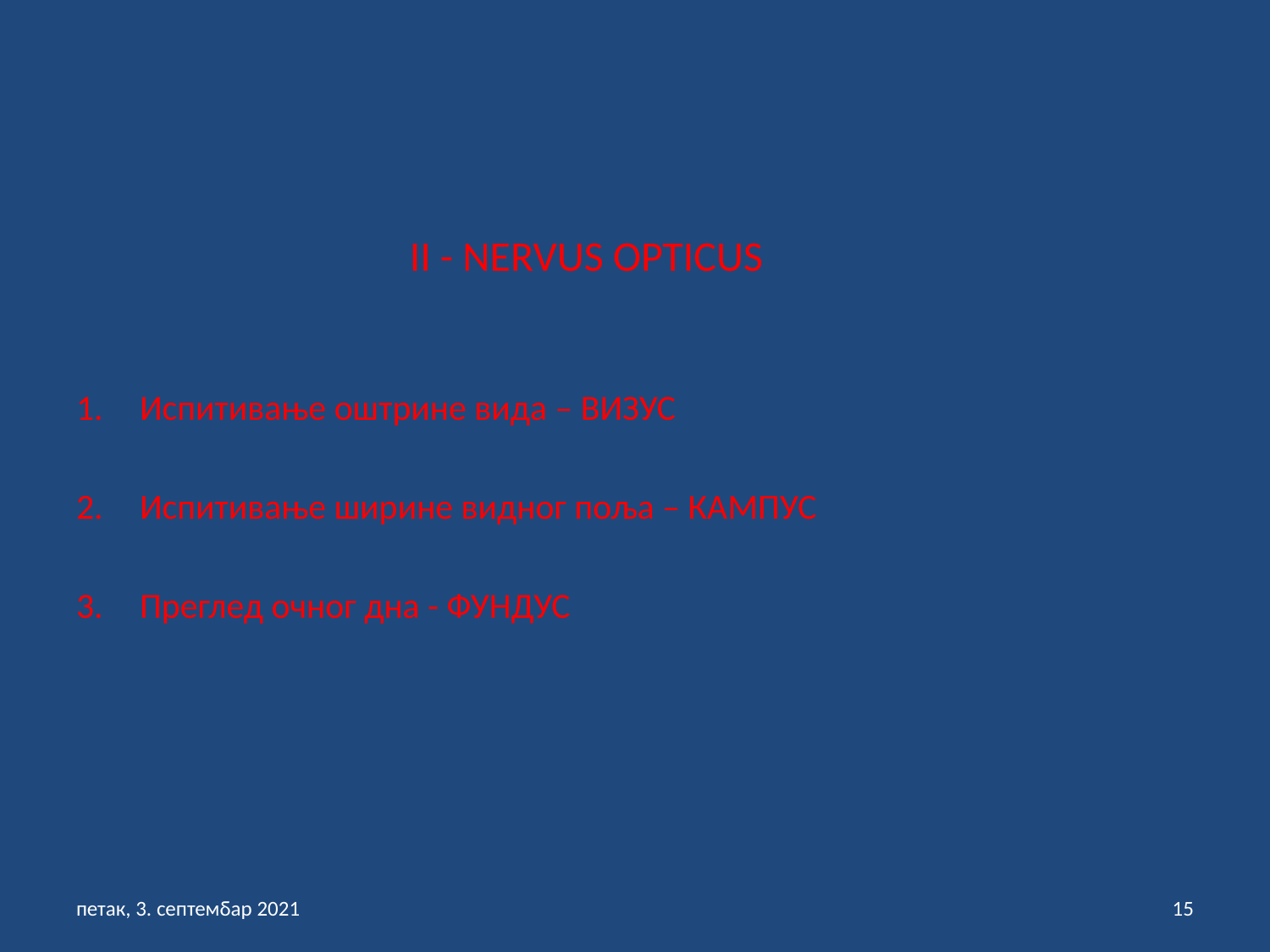

II - NERVUS OPTICUS

Испитивање оштрине вида – ВИЗУС

Испитивање ширине видног поља – КАМПУС

Преглед очног дна - ФУНДУС
петак, 3. септембар 2021
15